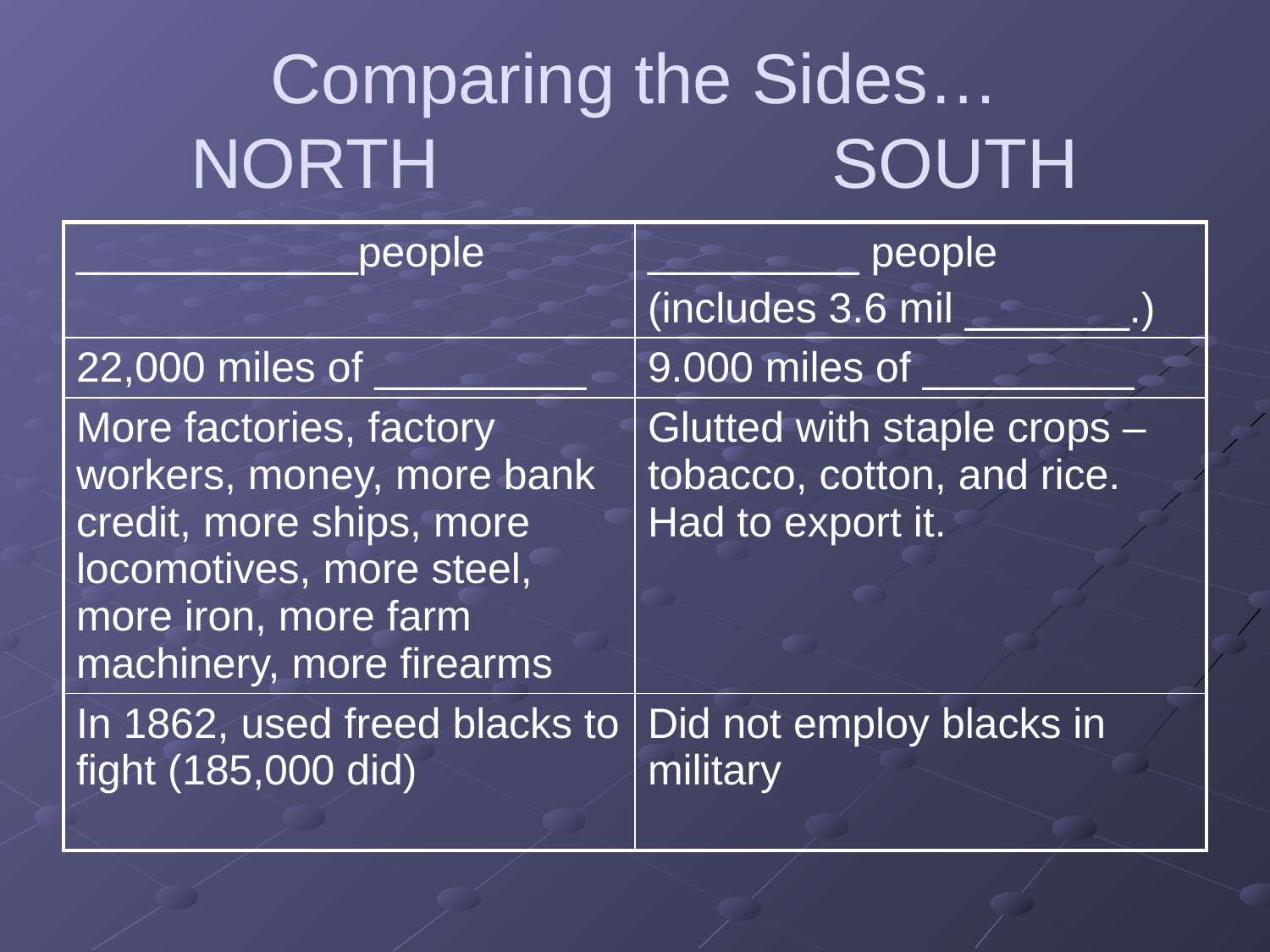

# Comparing the Sides… NORTH                    SOUTH
| \_\_\_\_\_\_\_\_\_\_\_\_people | \_\_\_\_\_\_\_\_\_ people (includes 3.6 mil \_\_\_\_\_\_\_.) |
| --- | --- |
| 22,000 miles of \_\_\_\_\_\_\_\_\_ | 9.000 miles of \_\_\_\_\_\_\_\_\_ |
| More factories, factory workers, money, more bank credit, more ships, more locomotives, more steel, more iron, more farm machinery, more firearms | Glutted with staple crops – tobacco, cotton, and rice. Had to export it. |
| In 1862, used freed blacks to fight (185,000 did) | Did not employ blacks in military |